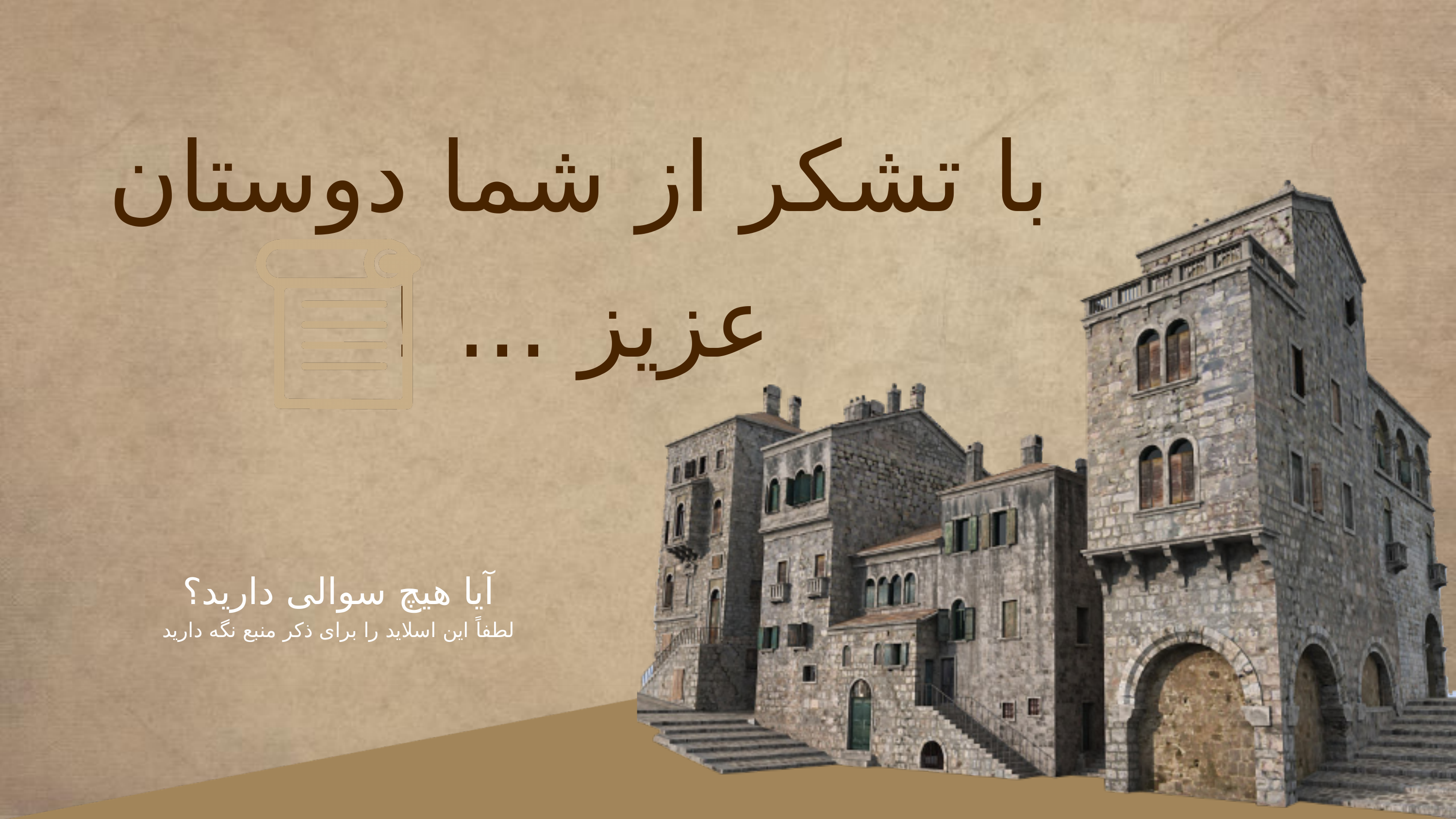

با تشکر از شما دوستان عزیز ... !

آیا هیچ سوالی دارید؟
لطفاً این اسلاید را برای ذکر منبع نگه دارید